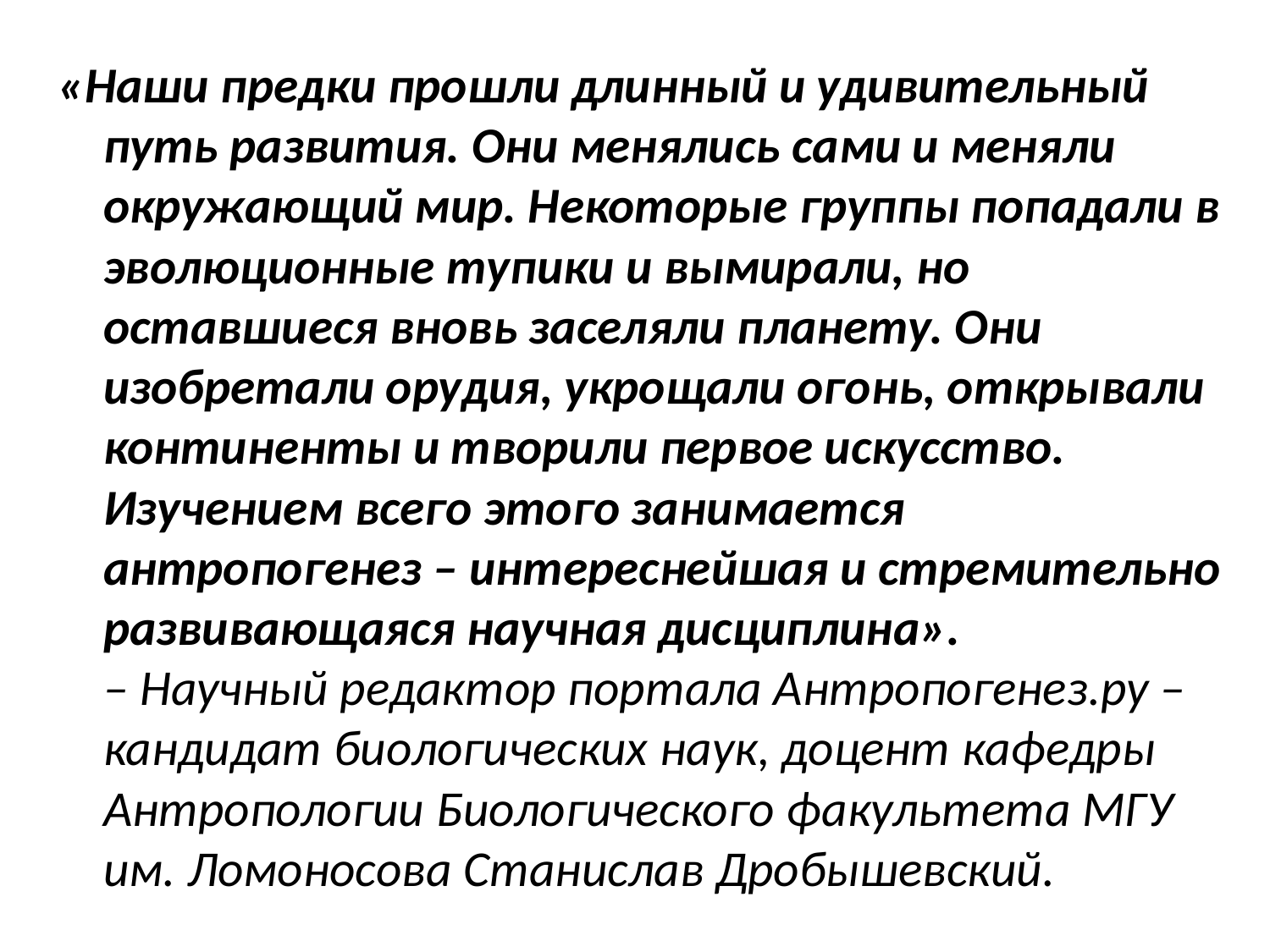

#
«Наши предки прошли длинный и удивительный путь развития. Они менялись сами и меняли окружающий мир. Некоторые группы попадали в эволюционные тупики и вымирали, но оставшиеся вновь заселяли планету. Они изобретали орудия, укрощали огонь, открывали континенты и творили первое искусство. Изучением всего этого занимается антропогенез – интереснейшая и стремительно развивающаяся научная дисциплина». 
– Научный редактор портала Антропогенез.ру – кандидат биологических наук, доцент кафедры Антропологии Биологического факультета МГУ им. Ломоносова Станислав Дробышевский.